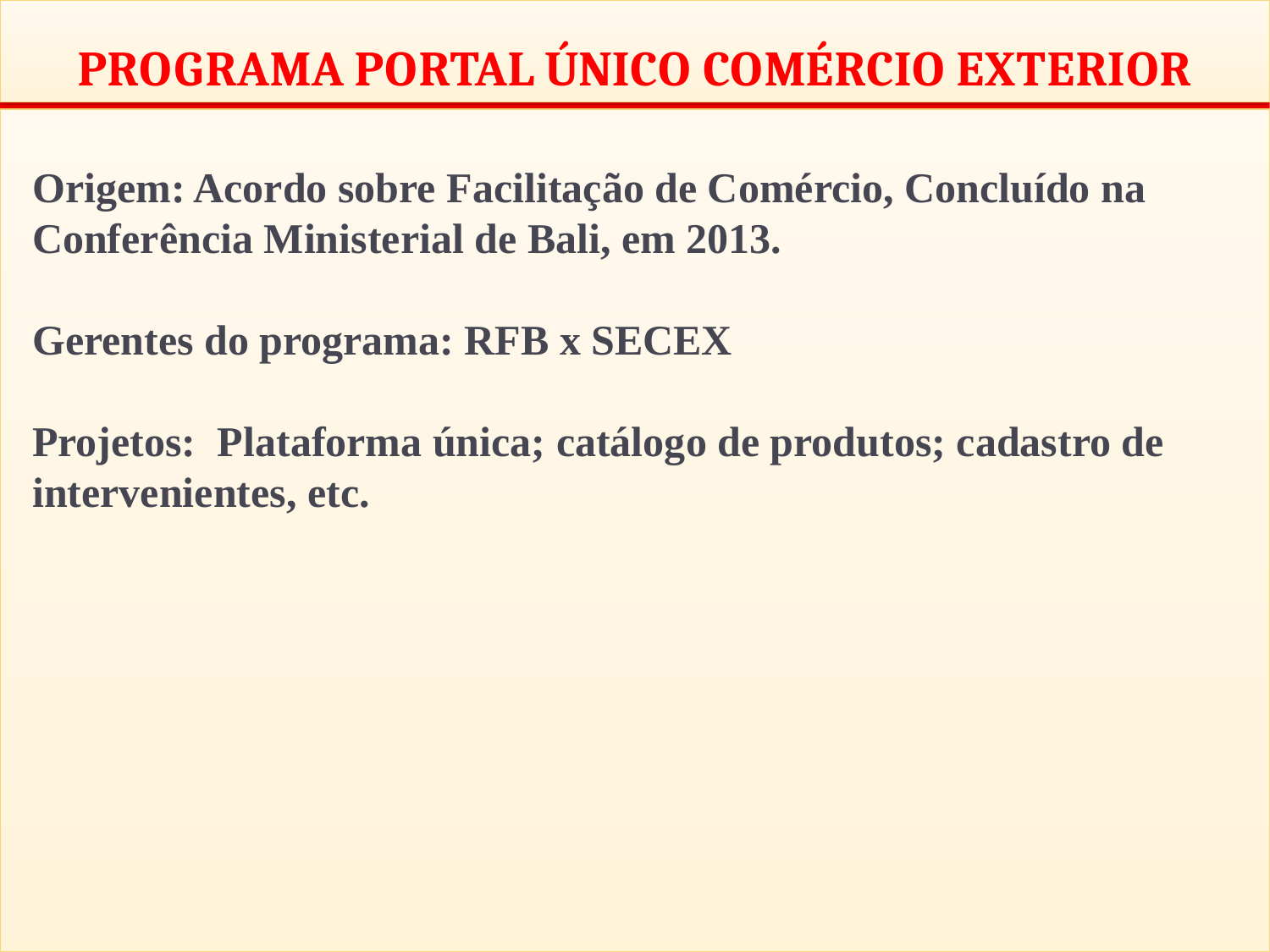

PROGRAMA PORTAL ÚNICO COMÉRCIO EXTERIOR

Origem: Acordo sobre Facilitação de Comércio, Concluído na Conferência Ministerial de Bali, em 2013.

Gerentes do programa: RFB x SECEX

Projetos:  Plataforma única; catálogo de produtos; cadastro de intervenientes, etc.